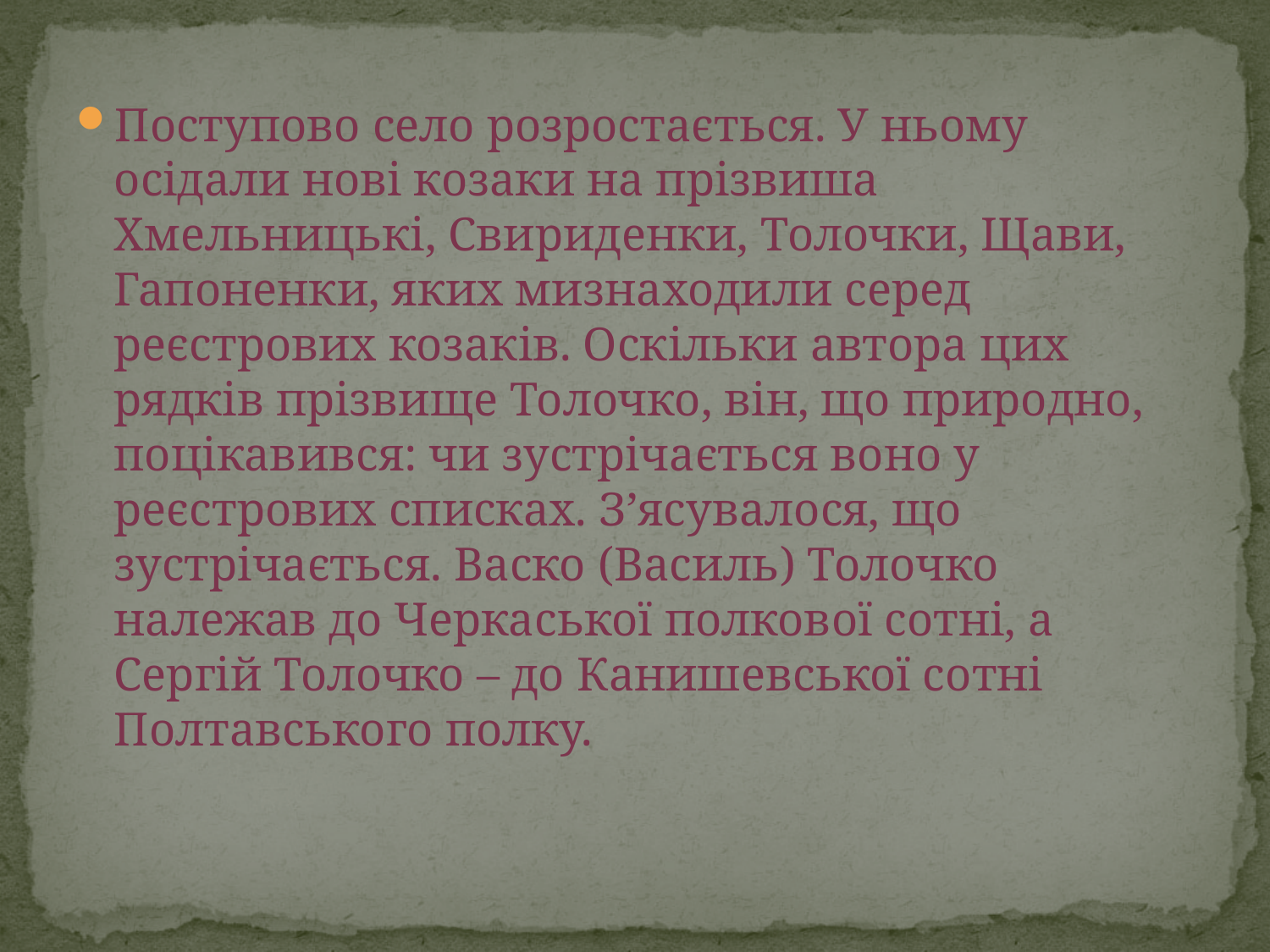

#
Поступово село розростається. У ньому осідали нові козаки на прізвиша Хмельницькі, Свириденки, Толочки, Щави, Гапоненки, яких мизнаходили серед реєстрових козаків. Оскільки автора цих рядків прізвище Толочко, він, що природно, поцікавився: чи зустрічається воно у реєстрових списках. З’ясувалося, що зустрічається. Васко (Василь) Толочко належав до Черкаської полкової сотні, а Сергій Толочко – до Канишевської сотні Полтавського полку.